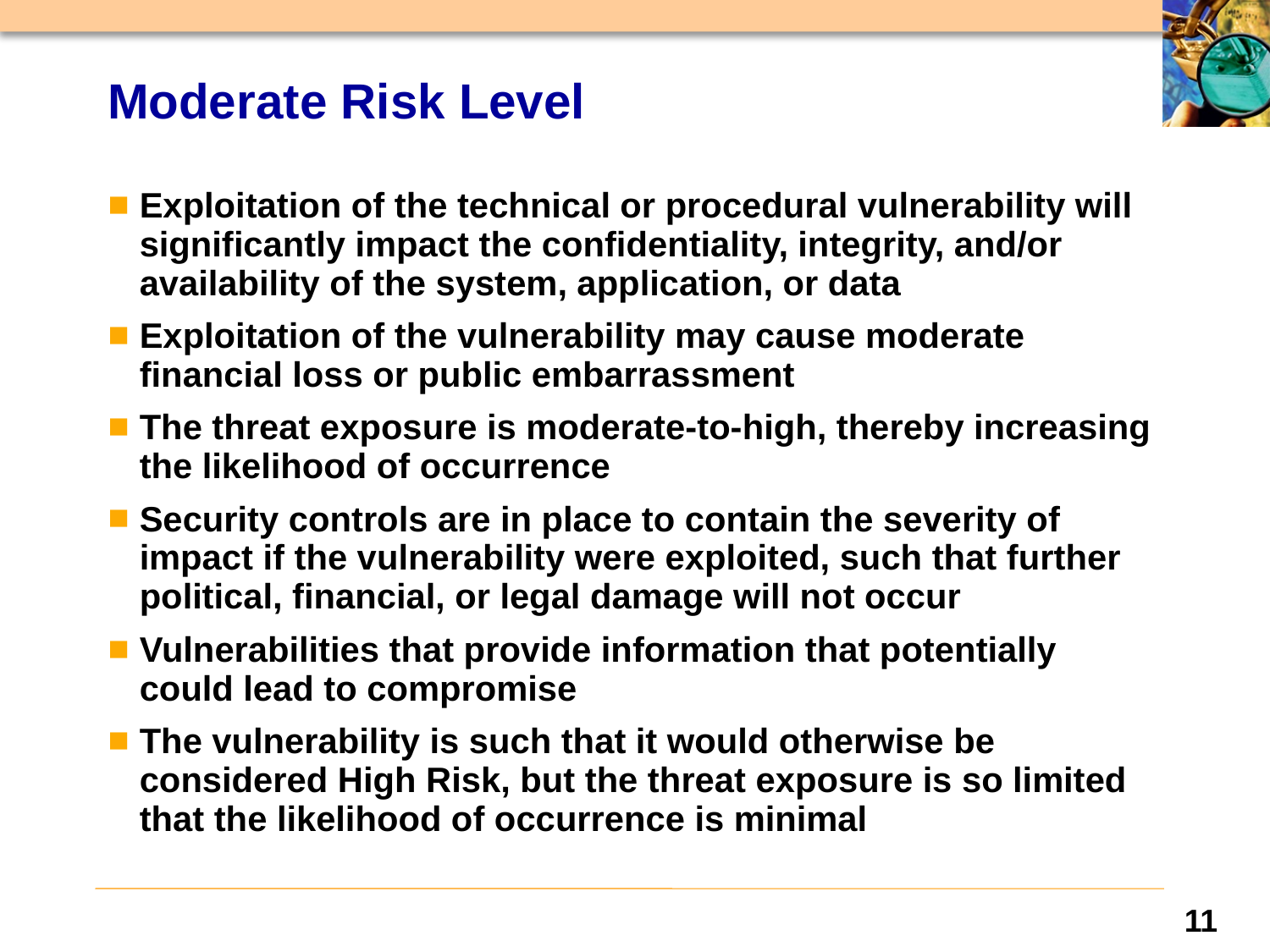

# Moderate Risk Level
Exploitation of the technical or procedural vulnerability will significantly impact the confidentiality, integrity, and/or availability of the system, application, or data
Exploitation of the vulnerability may cause moderate financial loss or public embarrassment
The threat exposure is moderate-to-high, thereby increasing the likelihood of occurrence
Security controls are in place to contain the severity of impact if the vulnerability were exploited, such that further political, financial, or legal damage will not occur
Vulnerabilities that provide information that potentially could lead to compromise
The vulnerability is such that it would otherwise be considered High Risk, but the threat exposure is so limited that the likelihood of occurrence is minimal